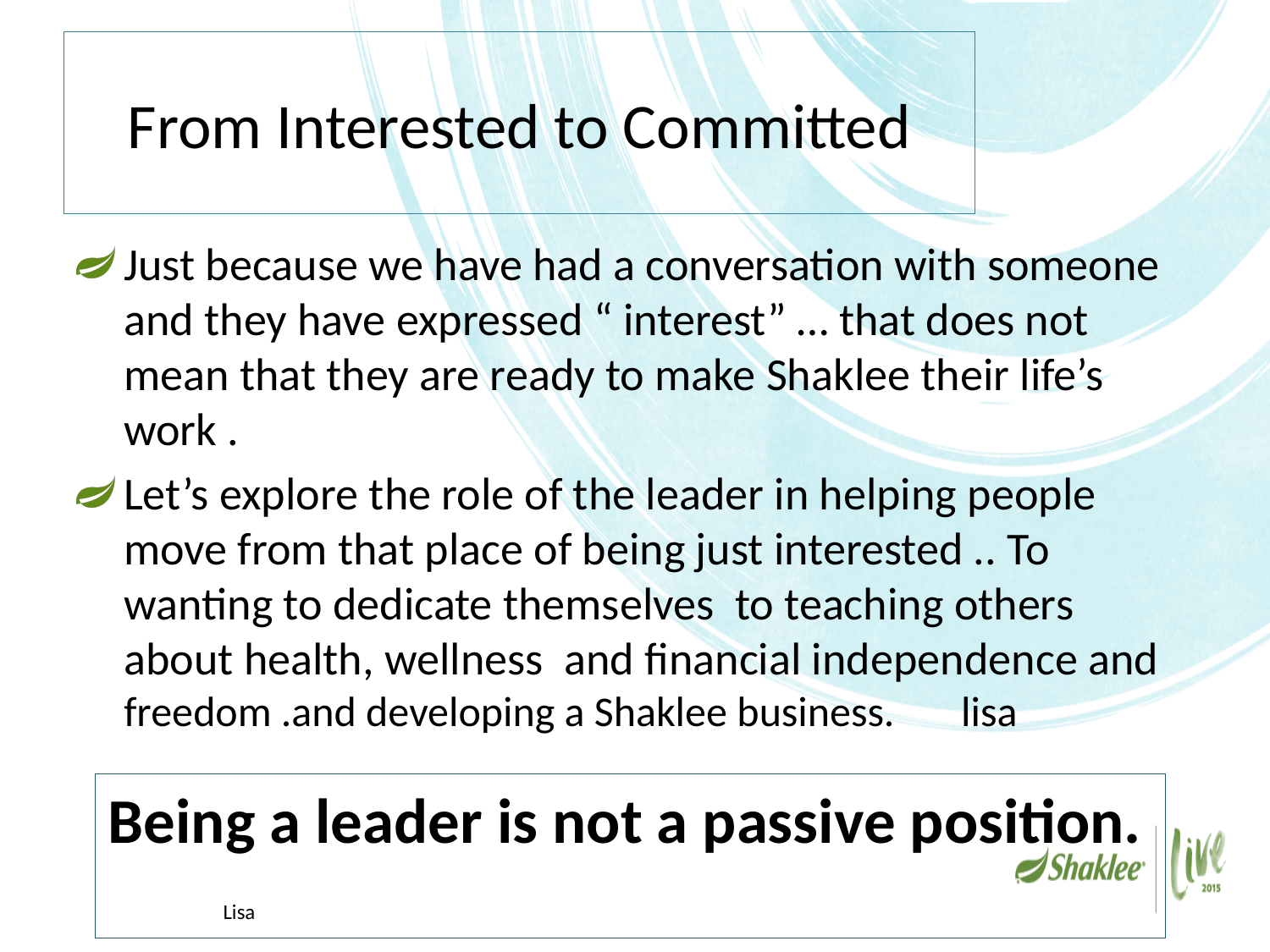

# From Interested to Committed

Just because we have had a conversation with someone and they have expressed “ interest” … that does not mean that they are ready to make Shaklee their life’s work .
Let’s explore the role of the leader in helping people move from that place of being just interested .. To wanting to dedicate themselves  to teaching others about health, wellness  and financial independence and freedom .and developing a Shaklee business.       lisa

Being a leader is not a passive position.         Lisa